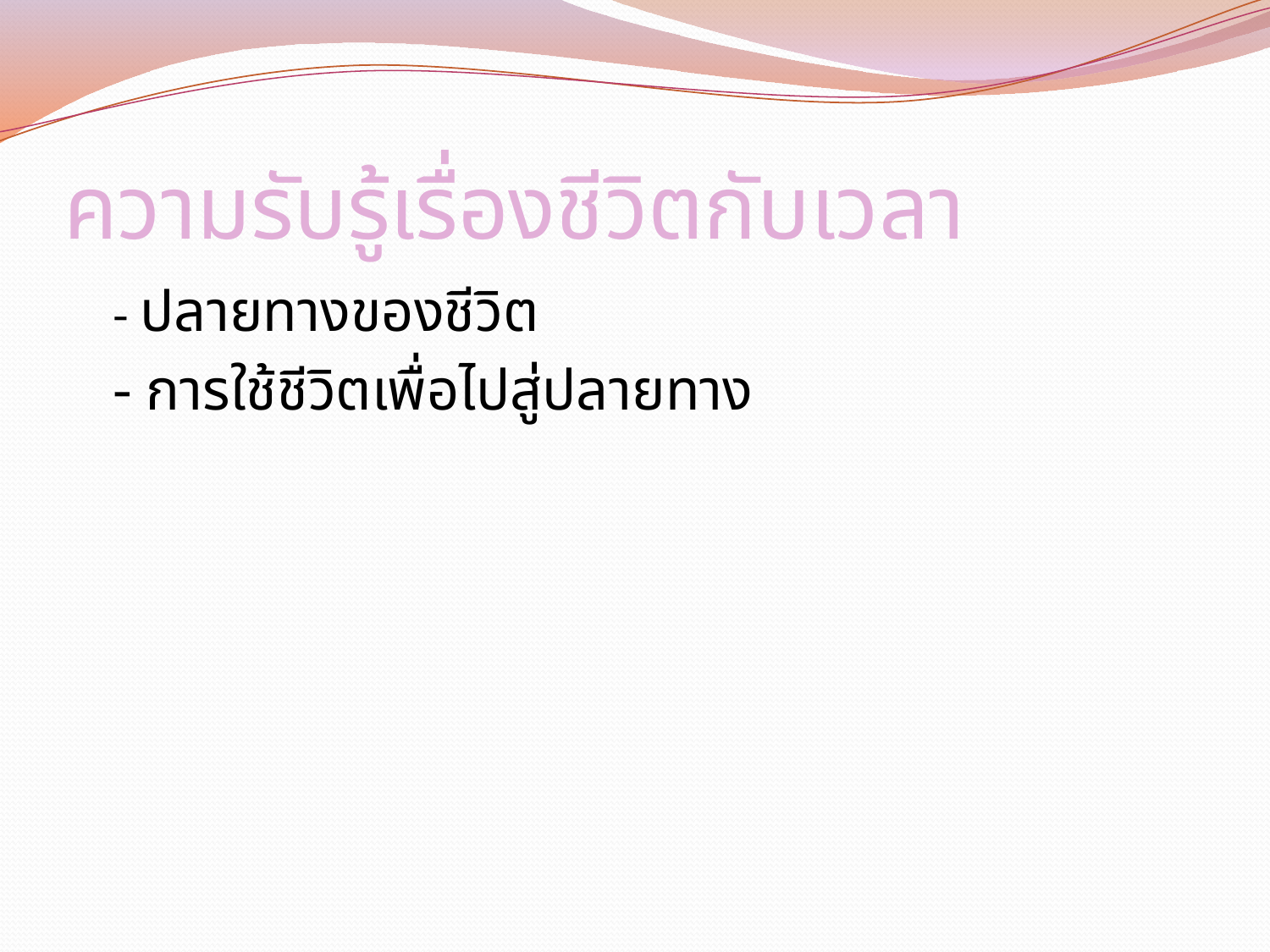

# ความรับรู้เรื่องชีวิตกับเวลา
	- ปลายทางของชีวิต
	- การใช้ชีวิตเพื่อไปสู่ปลายทาง